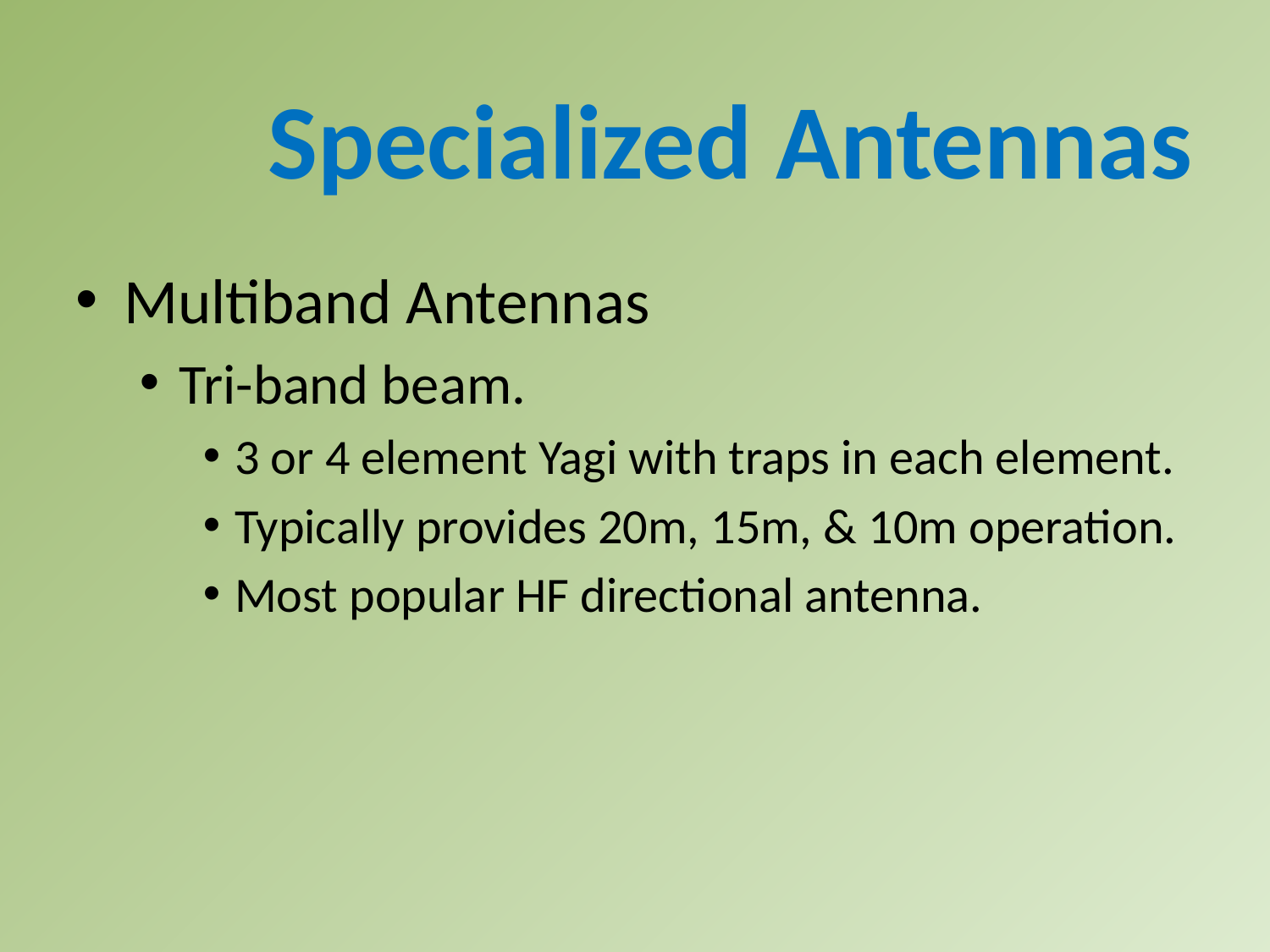

Specialized Antennas
Multiband Antennas
Tri-band beam.
3 or 4 element Yagi with traps in each element.
Typically provides 20m, 15m, & 10m operation.
Most popular HF directional antenna.